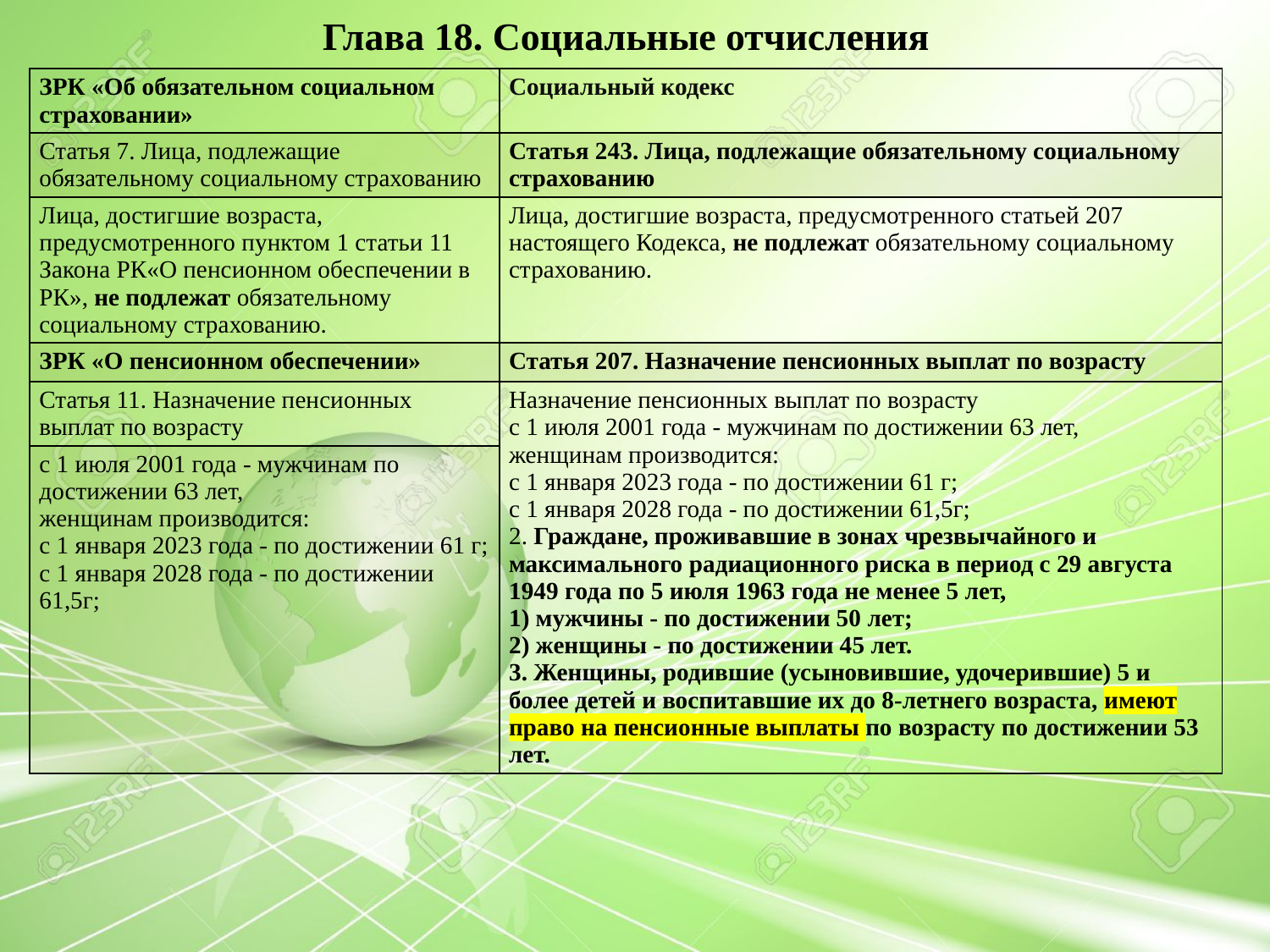

Глава 18. Социальные отчисления
| ЗРК «Об обязательном социальном страховании» | Социальный кодекс |
| --- | --- |
| Статья 7. Лица, подлежащие обязательному социальному страхованию | Статья 243. Лица, подлежащие обязательному социальному страхованию |
| Лица, достигшие возраста, предусмотренного пунктом 1 статьи 11 Закона РК«О пенсионном обеспечении в РК», не подлежат обязательному социальному страхованию. | Лица, достигшие возраста, предусмотренного статьей 207 настоящего Кодекса, не подлежат обязательному социальному страхованию. |
| ЗРК «О пенсионном обеспечении» | Статья 207. Назначение пенсионных выплат по возрасту |
| Статья 11. Назначение пенсионных выплат по возрасту | Назначение пенсионных выплат по возрасту с 1 июля 2001 года - мужчинам по достижении 63 лет, женщинам производится: с 1 января 2023 года - по достижении 61 г; с 1 января 2028 года - по достижении 61,5г; 2. Граждане, проживавшие в зонах чрезвычайного и максимального радиационного риска в период с 29 августа 1949 года по 5 июля 1963 года не менее 5 лет, 1) мужчины - по достижении 50 лет; 2) женщины - по достижении 45 лет. 3. Женщины, родившие (усыновившие, удочерившие) 5 и более детей и воспитавшие их до 8-летнего возраста, имеют право на пенсионные выплаты по возрасту по достижении 53 лет. |
| с 1 июля 2001 года - мужчинам по достижении 63 лет, женщинам производится: с 1 января 2023 года - по достижении 61 г; с 1 января 2028 года - по достижении 61,5г; | с 1 июля 2001 года - мужчинам по достижении 63 лет, женщинам производится: с 1 января 2023 года - по достижении 61 г; с 1 января 2028 года - по достижении 61,5г; |